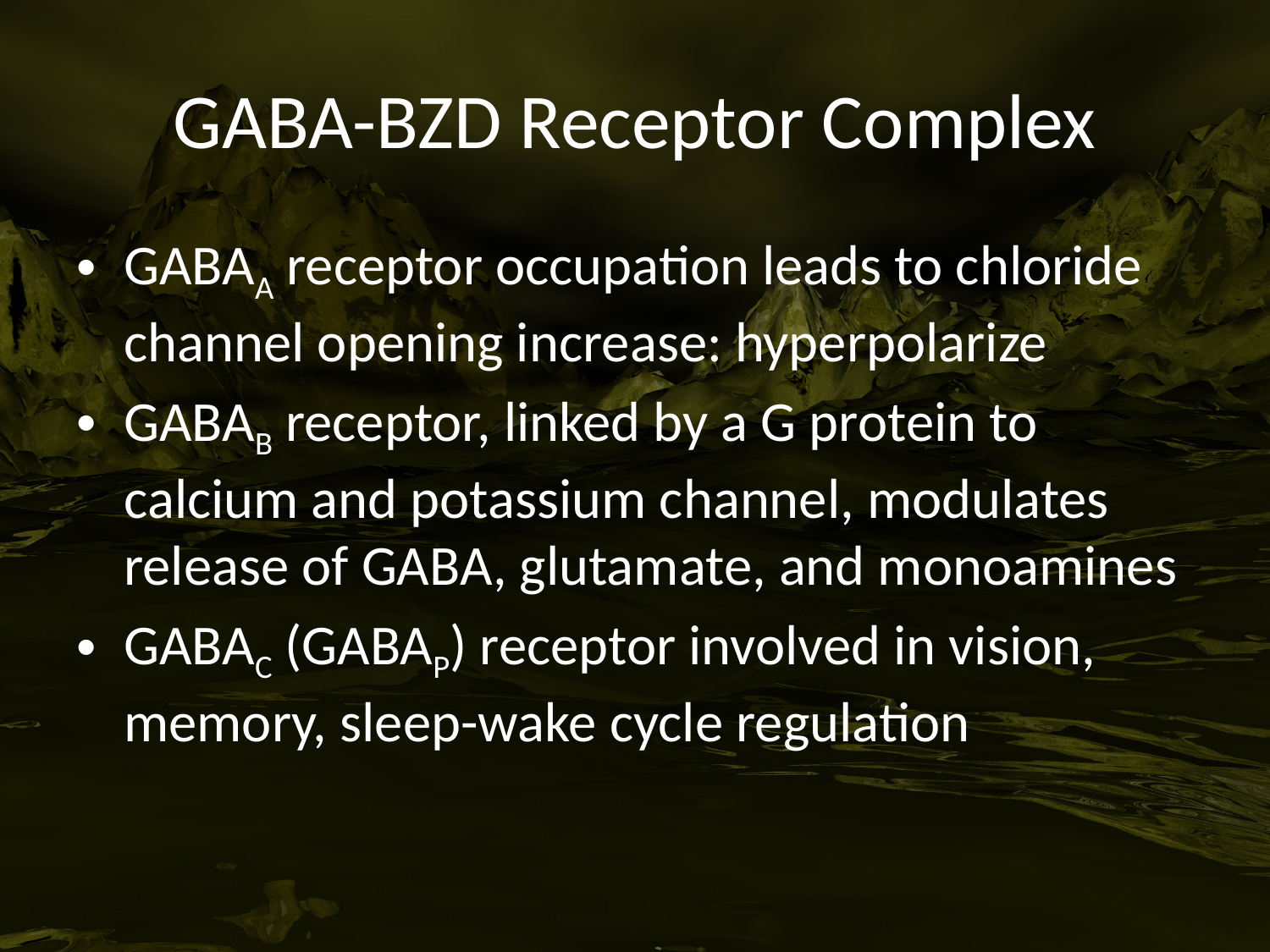

# GABA-BZD Receptor Complex
GABAA receptor occupation leads to chloride channel opening increase: hyperpolarize
GABAB receptor, linked by a G protein to calcium and potassium channel, modulates release of GABA, glutamate, and monoamines
GABAC (GABAP) receptor involved in vision, memory, sleep-wake cycle regulation